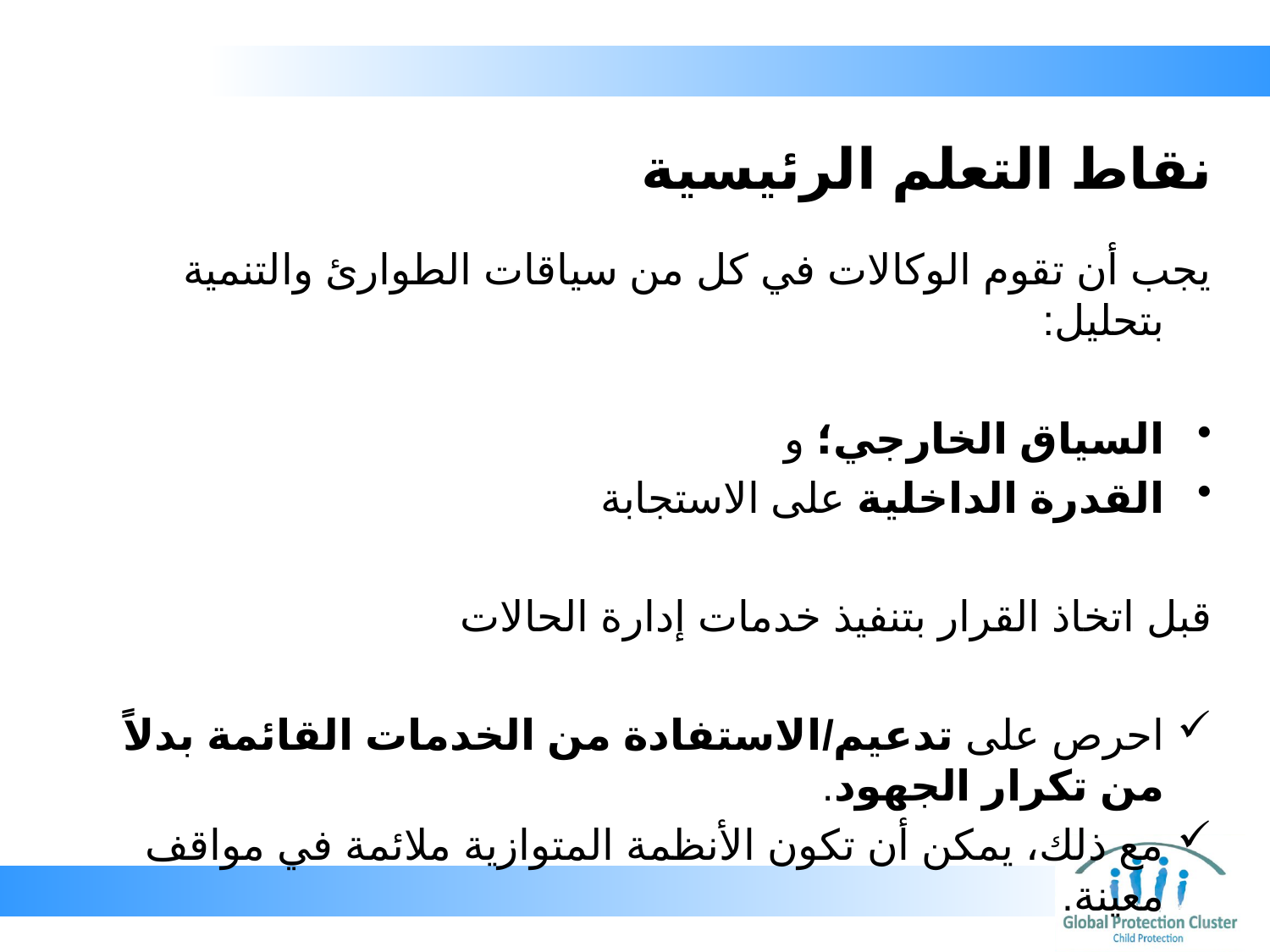

# نقاط التعلم الرئيسية
يجب أن تقوم الوكالات في كل من سياقات الطوارئ والتنمية بتحليل:

السياق الخارجي؛ و
القدرة الداخلية على الاستجابة

قبل اتخاذ القرار بتنفيذ خدمات إدارة الحالات

احرص على تدعيم/الاستفادة من الخدمات القائمة بدلاً من تكرار الجهود.
مع ذلك، يمكن أن تكون الأنظمة المتوازية ملائمة في مواقف معينة.

المبادئ التوجيهية لإدارة الحالات: القسم 2